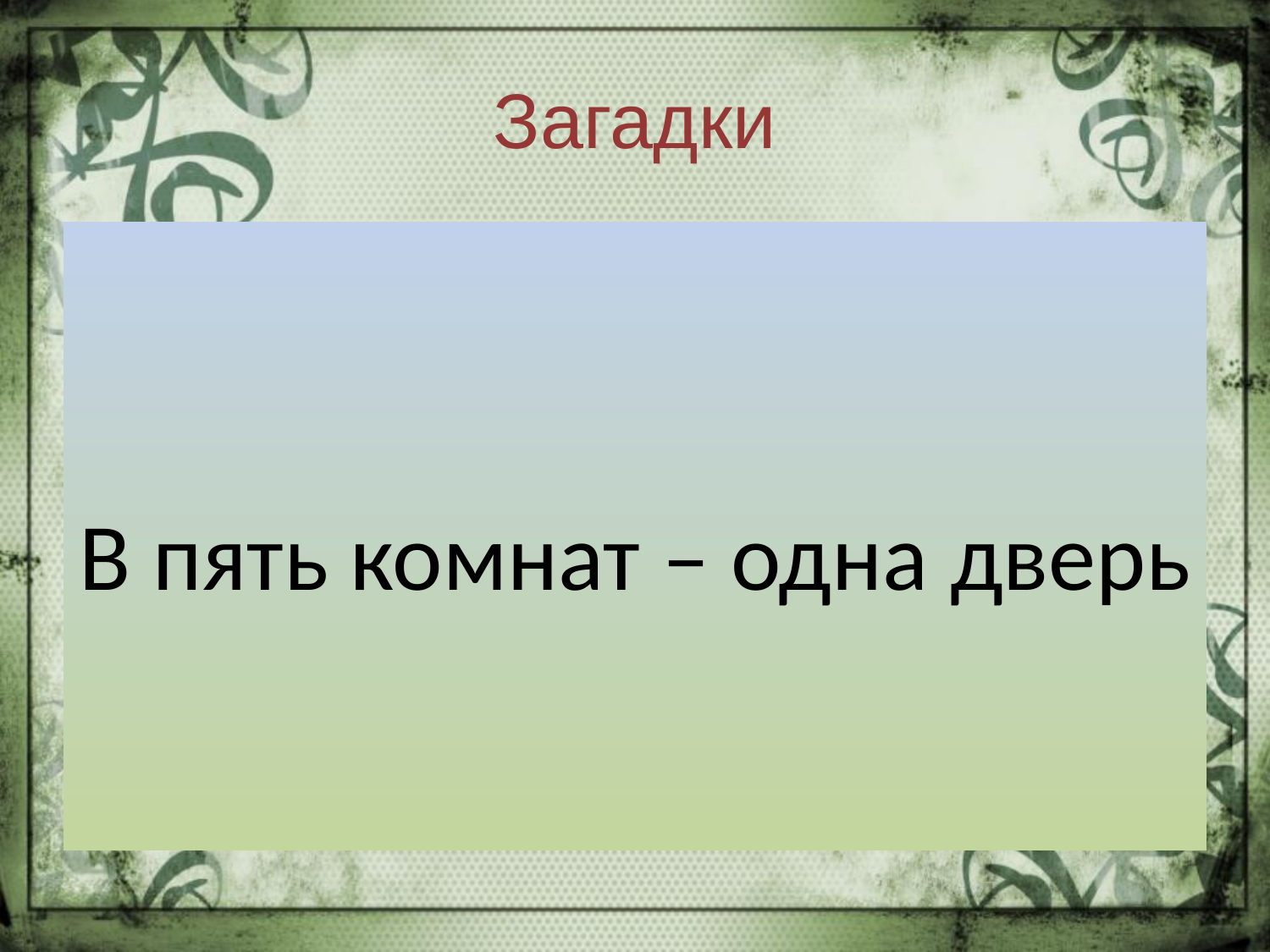

# Загадки

В пять комнат – одна дверь